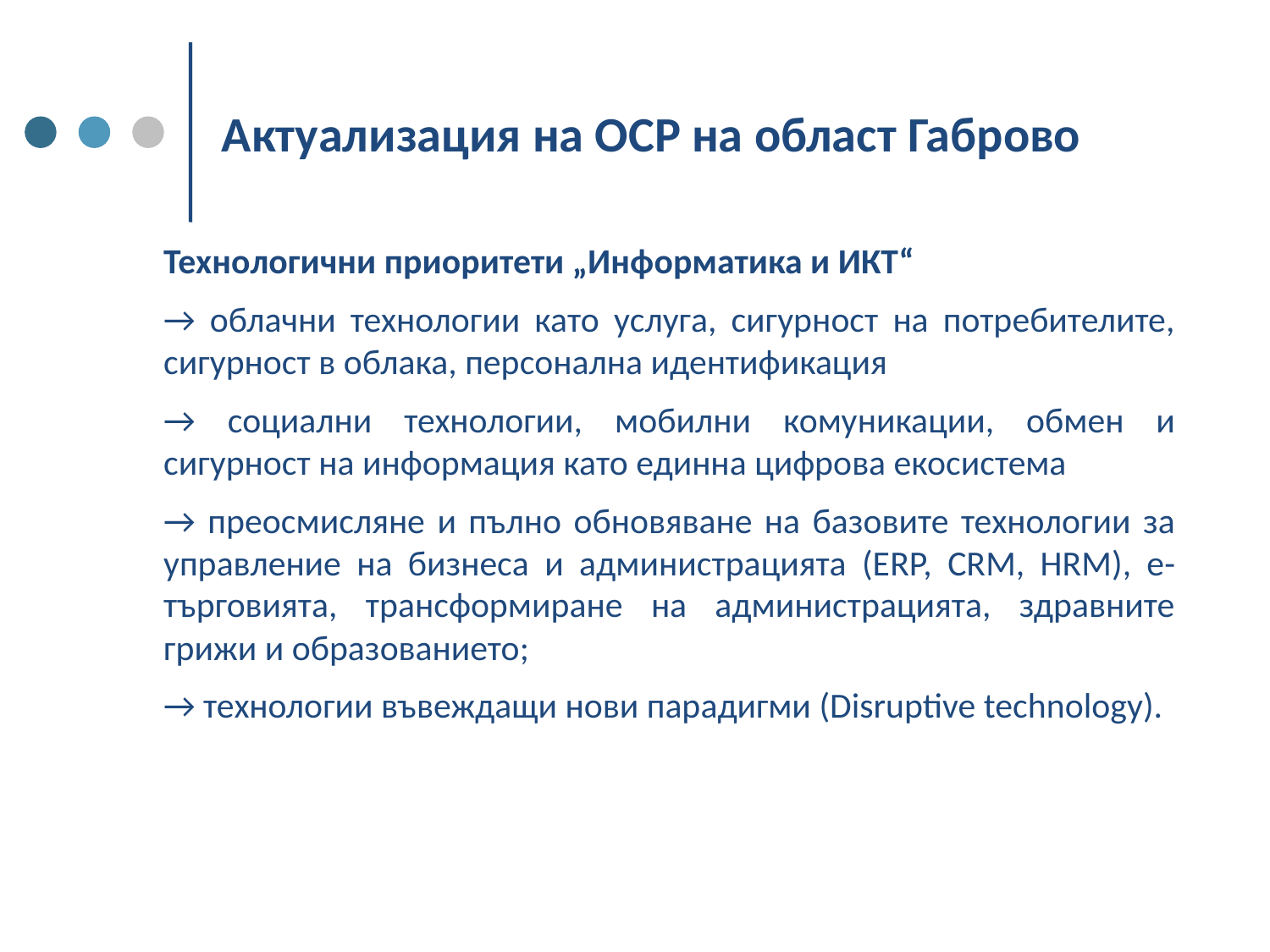

# Актуализация на ОСР на област Габрово
Технологични приоритети „Информатика и ИКТ“
→ облачни технологии като услуга, сигурност на потребителите, сигурност в облака, персонална идентификация
→ социални технологии, мобилни комуникации, обмен и сигурност на информация като единна цифрова екосистема
→ преосмисляне и пълно обновяване на базовите технологии за управление на бизнеса и администрацията (ERP, CRM, HRM), е-търговията, трансформиране на администрацията, здравните грижи и образованието;
→ технологии въвеждащи нови парадигми (Disruptive technology).